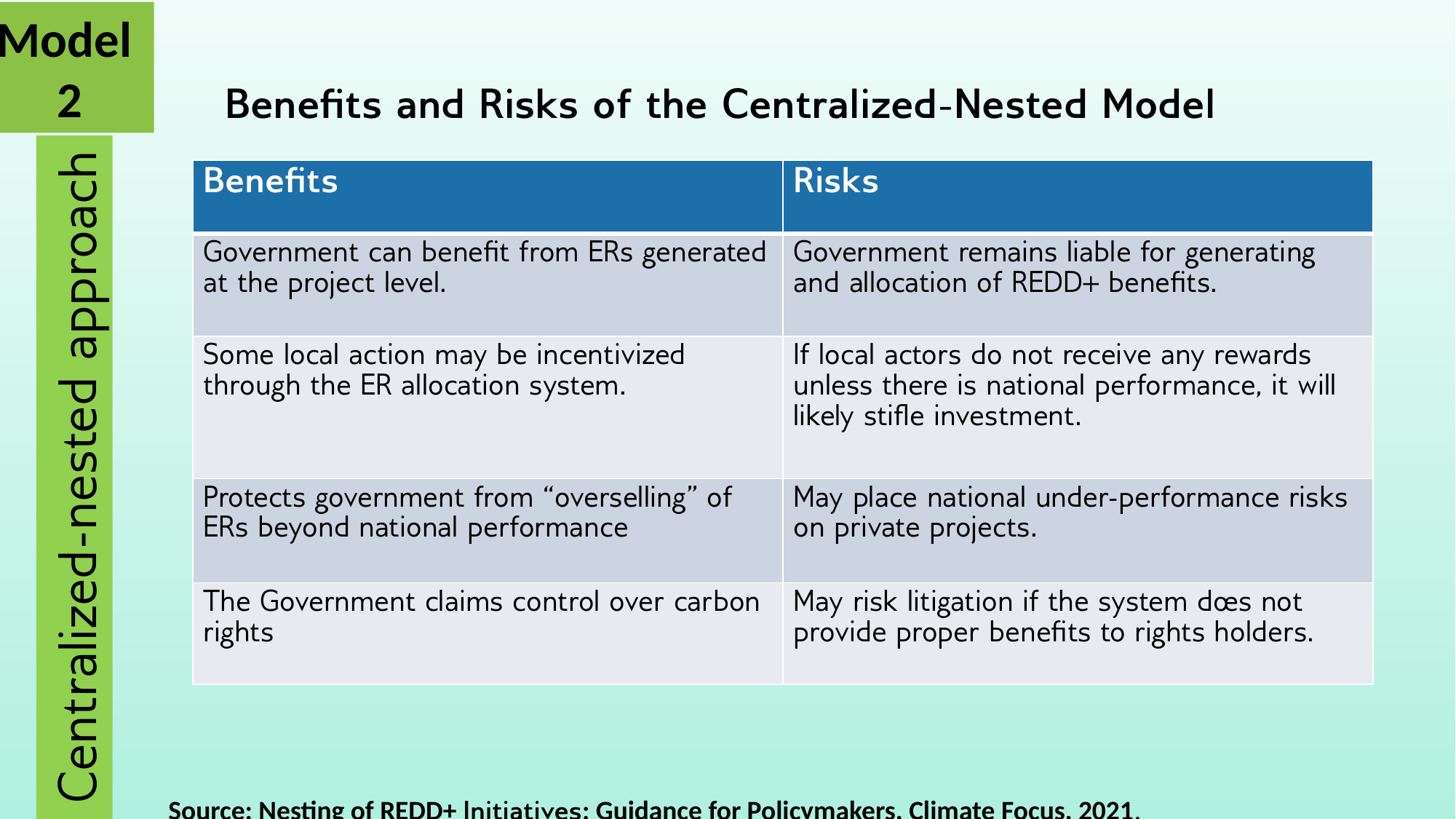

Model
2
Benefits and Risks of the Centralized-Nested Model
| Benefits | Risks |
| --- | --- |
| Government can benefit from ERs generated at the project level. | Government remains liable for generating and allocation of REDD+ benefits. |
| Some local action may be incentivized through the ER allocation system. | If local actors do not receive any rewards unless there is national performance, it will likely stifle investment. |
| Protects government from “overselling” of ERs beyond national performance | May place national under-performance risks on private projects. |
| The Government claims control over carbon rights | May risk litigation if the system does not provide proper benefits to rights holders. |
Centralized-nested approach
Source: Nesting of REDD+ Initiatives: Guidance for Policymakers. Climate Focus, 2021.